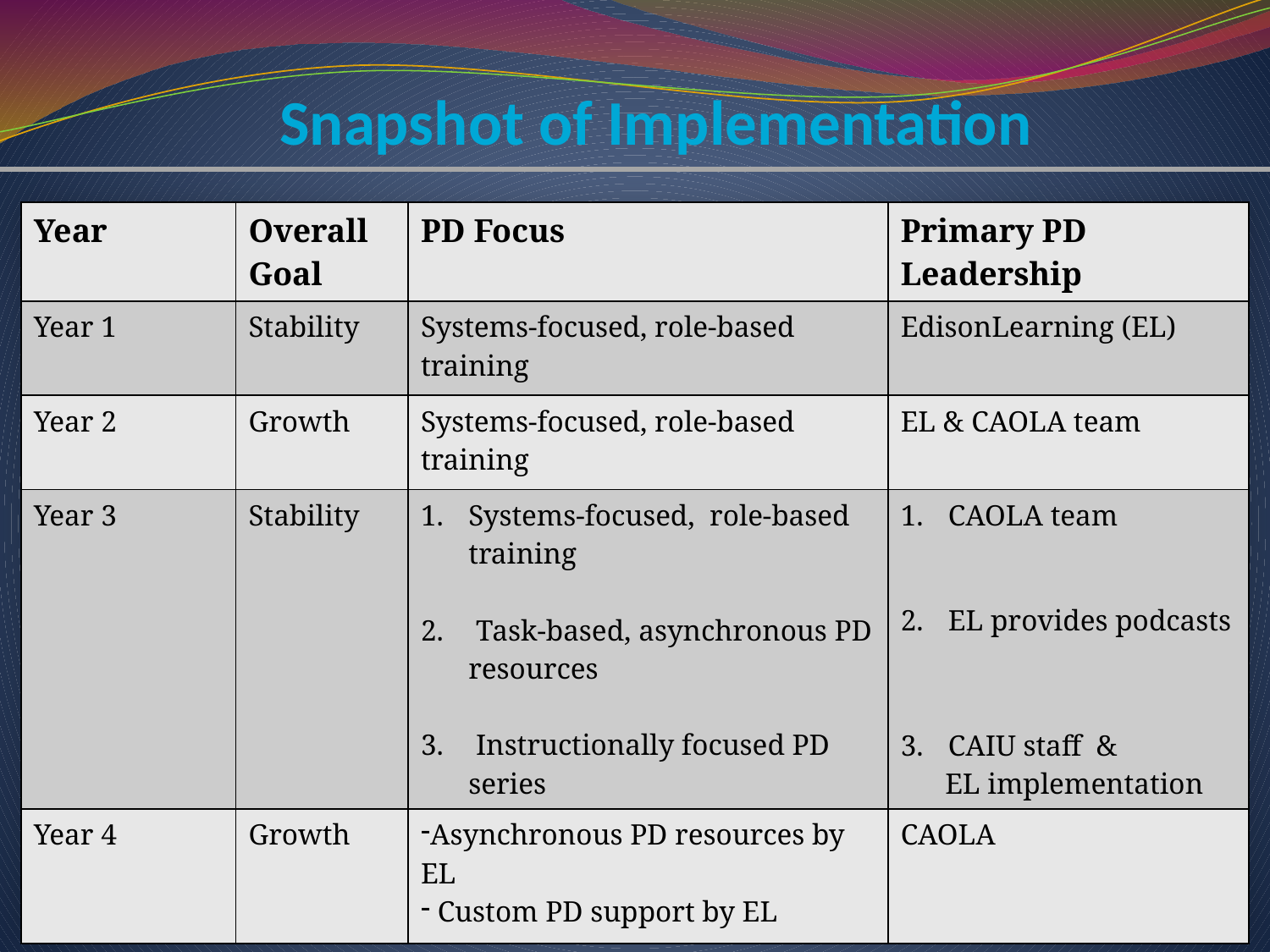

# Snapshot of Implementation
| Year | Overall Goal | PD Focus | Primary PD Leadership |
| --- | --- | --- | --- |
| Year 1 | Stability | Systems-focused, role-based training | EdisonLearning (EL) |
| Year 2 | Growth | Systems-focused, role-based training | EL & CAOLA team |
| Year 3 | Stability | Systems-focused, role-based training Task-based, asynchronous PD resources Instructionally focused PD series | CAOLA team EL provides podcasts CAIU staff & EL implementation |
| Year 4 | Growth | Asynchronous PD resources by EL Custom PD support by EL | CAOLA |